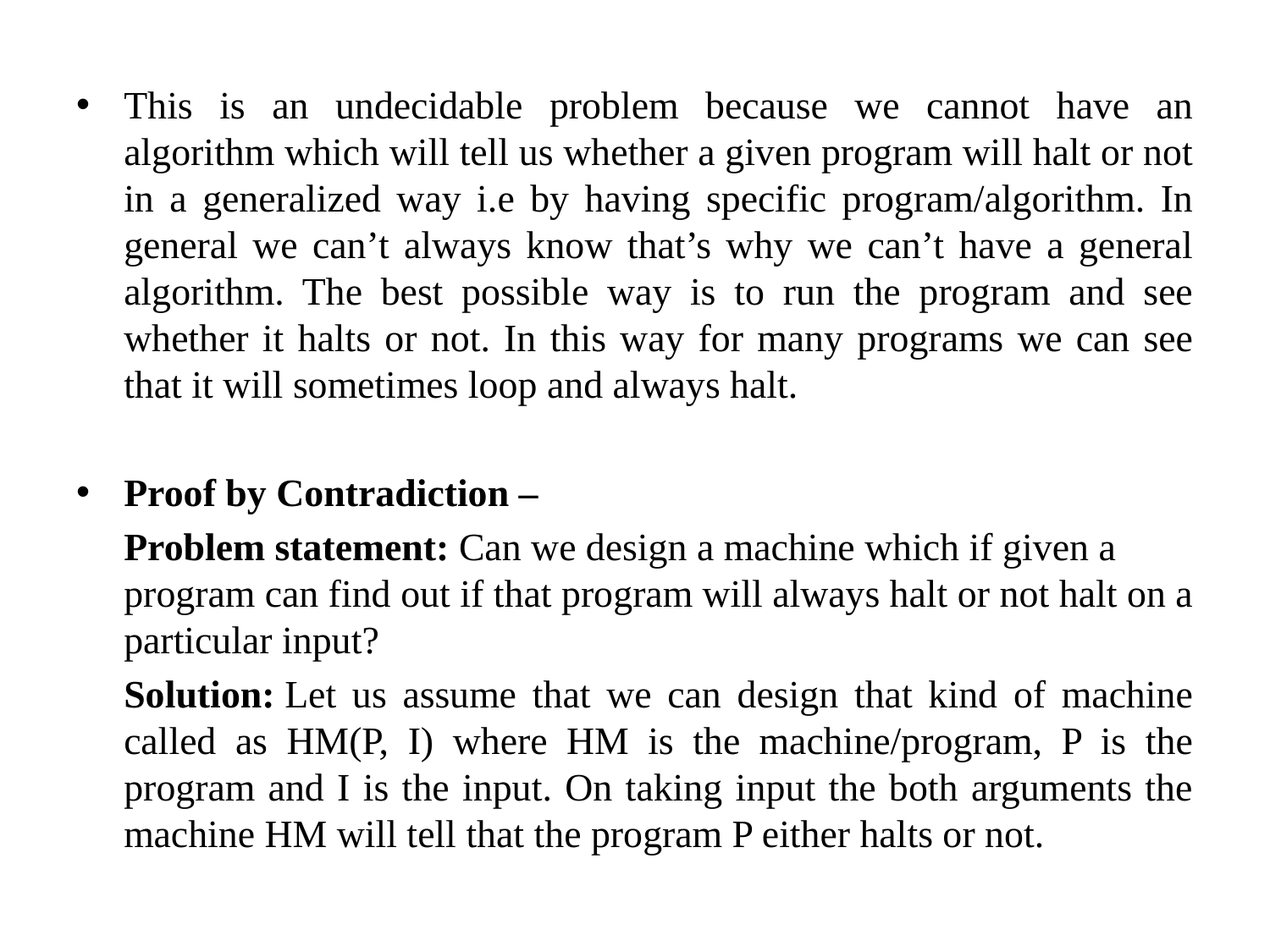

This is an undecidable problem because we cannot have an algorithm which will tell us whether a given program will halt or not in a generalized way i.e by having specific program/algorithm. In general we can’t always know that’s why we can’t have a general algorithm. The best possible way is to run the program and see whether it halts or not. In this way for many programs we can see that it will sometimes loop and always halt.

Proof by Contradiction –
	Problem statement: Can we design a machine which if given a program can find out if that program will always halt or not halt on a particular input?
	Solution: Let us assume that we can design that kind of machine called as HM(P, I) where HM is the machine/program, P is the program and I is the input. On taking input the both arguments the machine HM will tell that the program P either halts or not.